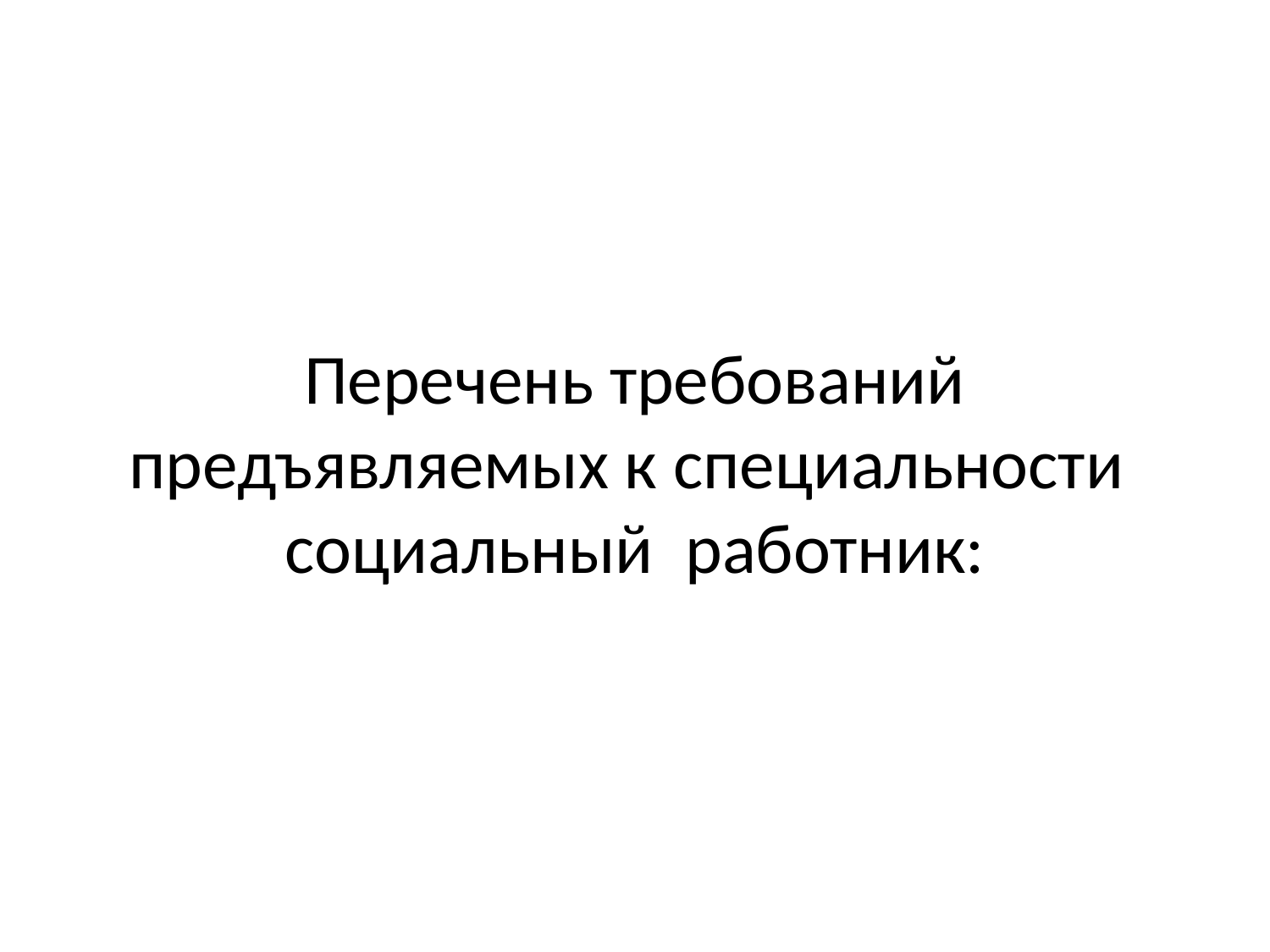

# Перечень требований предъявляемых к специальности социальный  работник: